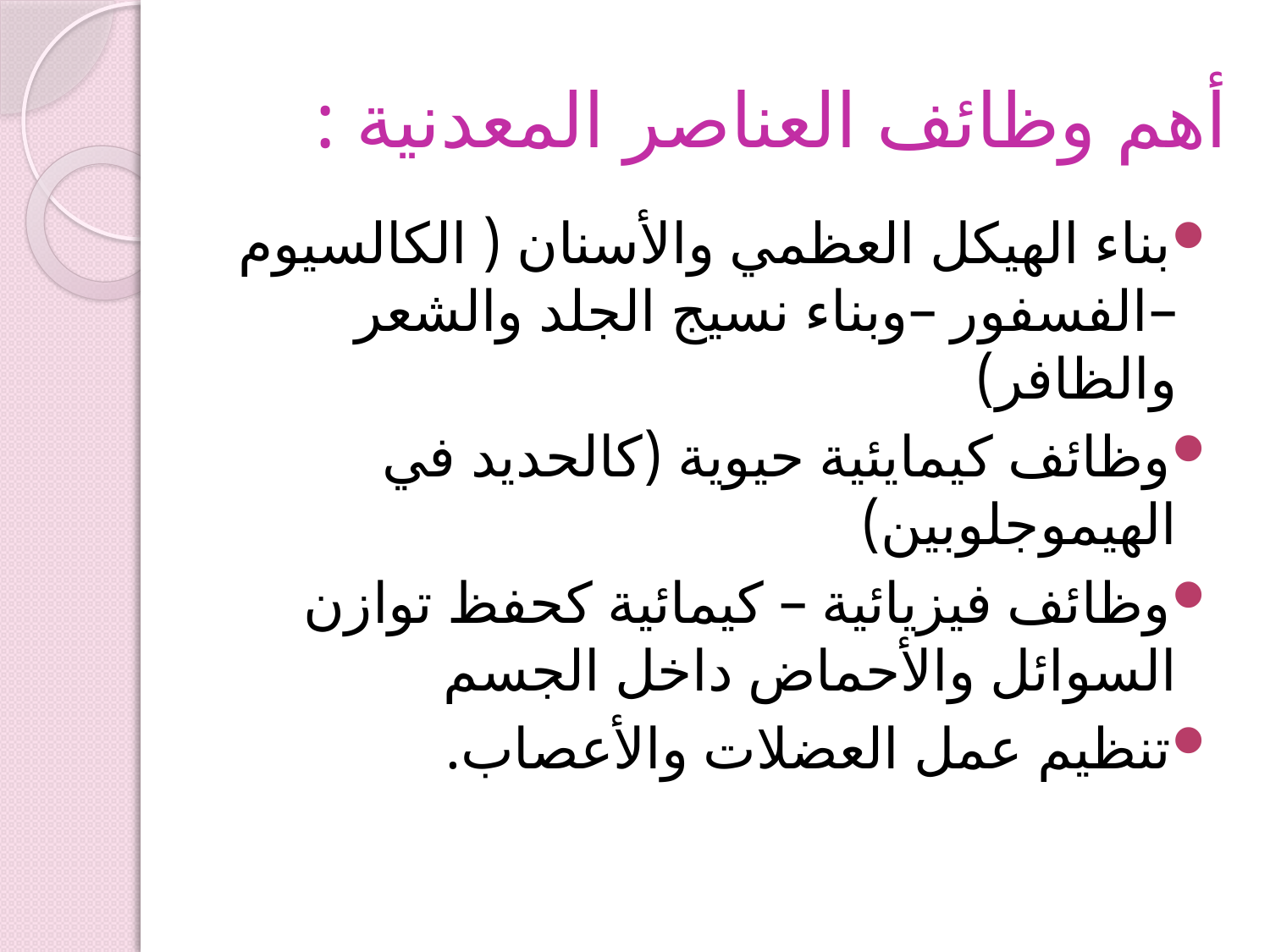

# أهم وظائف العناصر المعدنية :
بناء الهيكل العظمي والأسنان ( الكالسيوم –الفسفور –وبناء نسيج الجلد والشعر والظافر)
وظائف كيمايئية حيوية (كالحديد في الهيموجلوبين)
وظائف فيزيائية – كيمائية كحفظ توازن السوائل والأحماض داخل الجسم
تنظيم عمل العضلات والأعصاب.